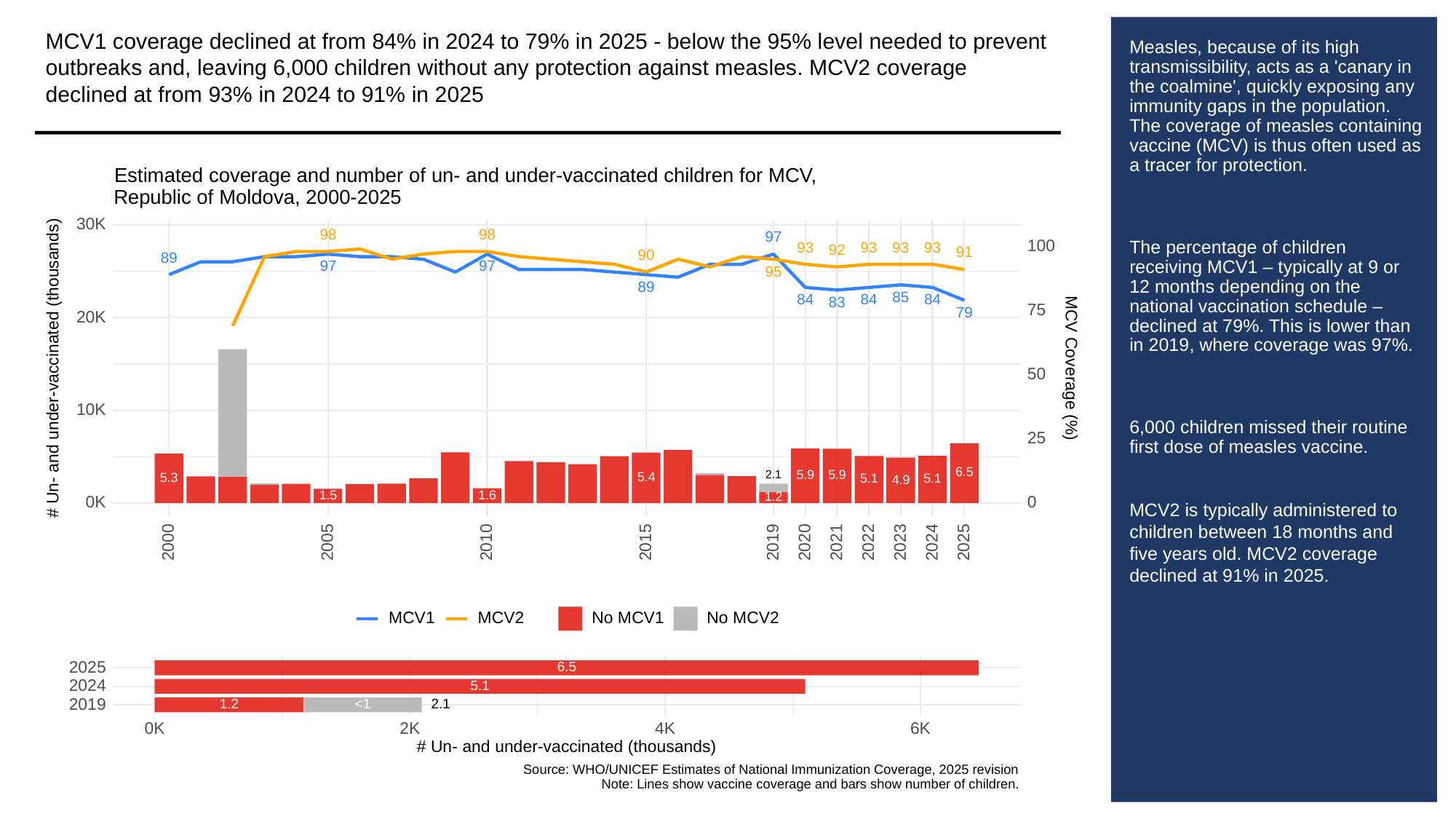

MCV1 coverage declined at from 84% in 2024 to 79% in 2025 - below the 95% level needed to prevent outbreaks and, leaving 6,000 children without any protection against measles. MCV2 coverage declined at from 93% in 2024 to 91% in 2025
# Measles, because of its high transmissibility, acts as a 'canary in the coalmine', quickly exposing any immunity gaps in the population. The coverage of measles containing vaccine (MCV) is thus often used as a tracer for protection.

The percentage of children receiving MCV1 – typically at 9 or 12 months depending on the national vaccination schedule – declined at 79%. This is lower than in 2019, where coverage was 97%.

6,000 children missed their routine first dose of measles vaccine.

MCV2 is typically administered to children between 18 months and five years old. MCV2 coverage declined at 91% in 2025.

Estimated coverage and number of un- and under-vaccinated children for MCV,
Republic of Moldova, 2000-2025
30K

98
98
97
100
93
93
93
93
92
91

90
89

97
97
95

89
85
84
84
84
83
75
79
20K

# Un- and under-vaccinated (thousands)
MCV Coverage (%)

50
10K

25

6.5
5.9
5.9
2.1
5.4

5.3
5.1
5.1

4.9

1.6
1.5

1.2
0K
0

2023
2000
2005
2010
2015
2019
2020
2021
2022
2024
2025

MCV1
MCV2
No MCV1
No MCV2

2025
6.5

2024
5.1

2019
1.2
<1
2.1

0K
6K
2K
4K
# Un- and under-vaccinated (thousands)
Source: WHO/UNICEF Estimates of National Immunization Coverage, 2025 revision
Note: Lines show vaccine coverage and bars show number of children.